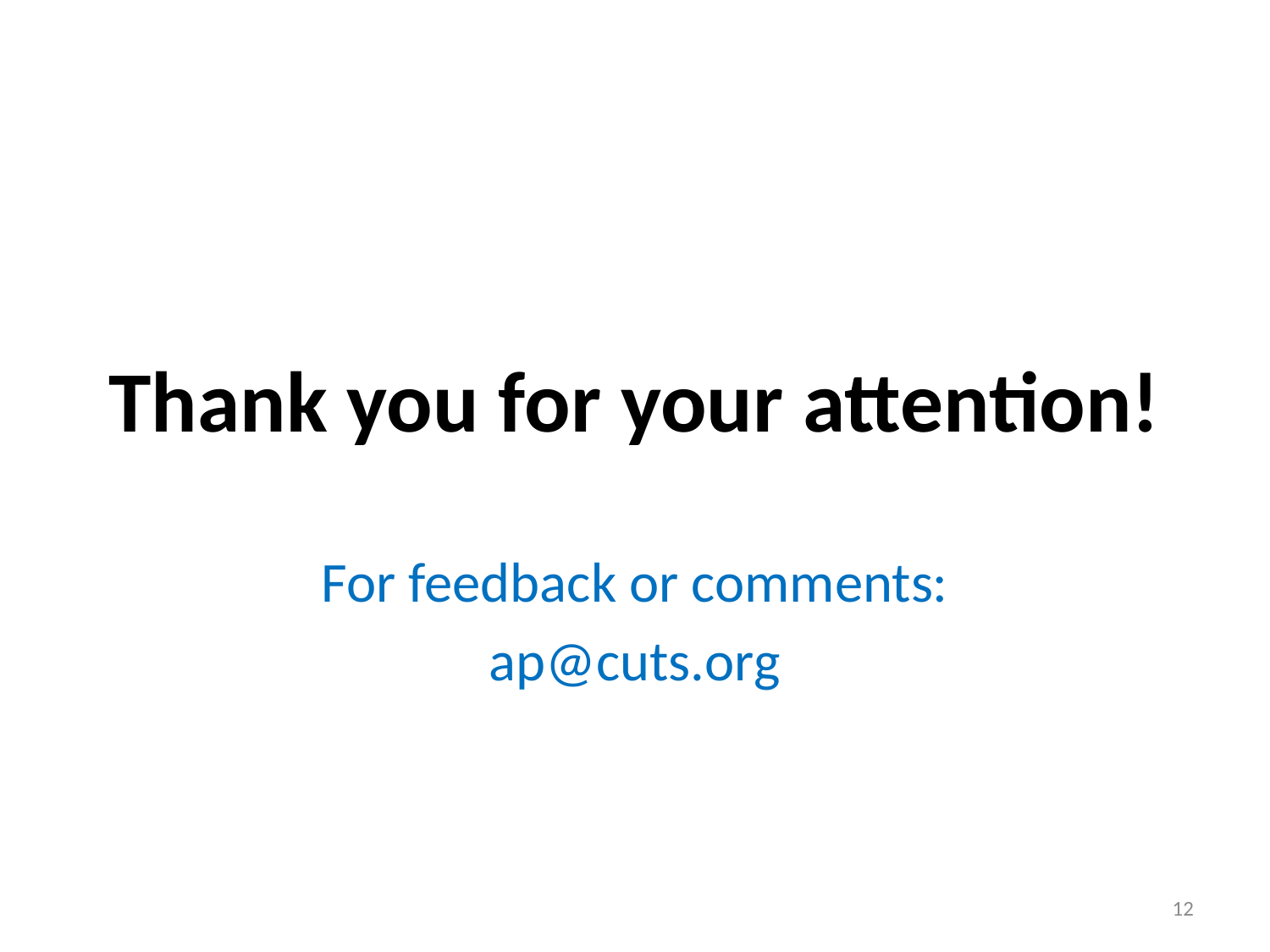

# Thank you for your attention!
For feedback or comments:
ap@cuts.org
12